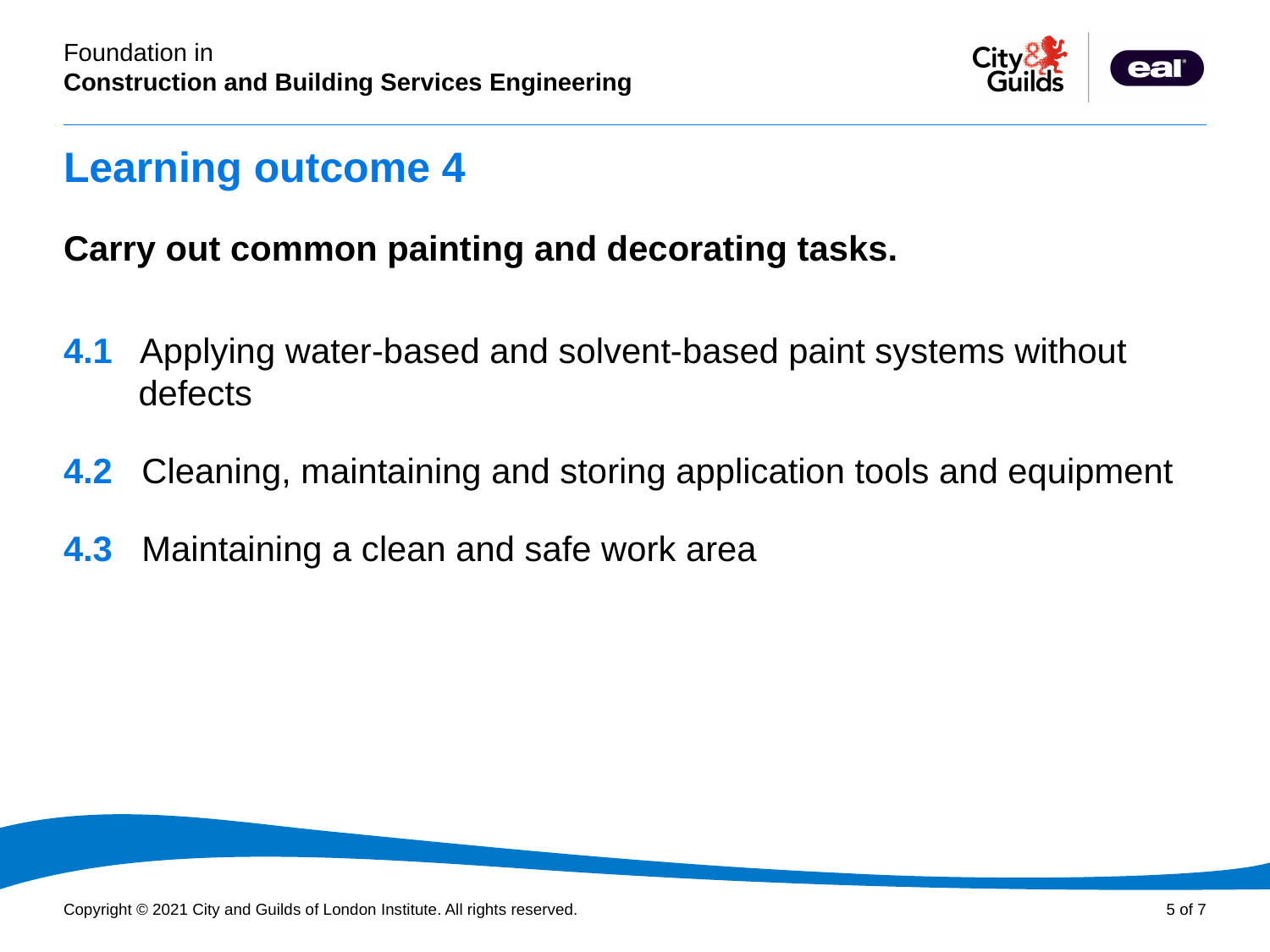

# Learning outcome 4
Carry out common painting and decorating tasks.
4.1   Applying water-based and solvent-based paint systems without      defects
4.2   Cleaning, maintaining and storing application tools and equipment
4.3   Maintaining a clean and safe work area